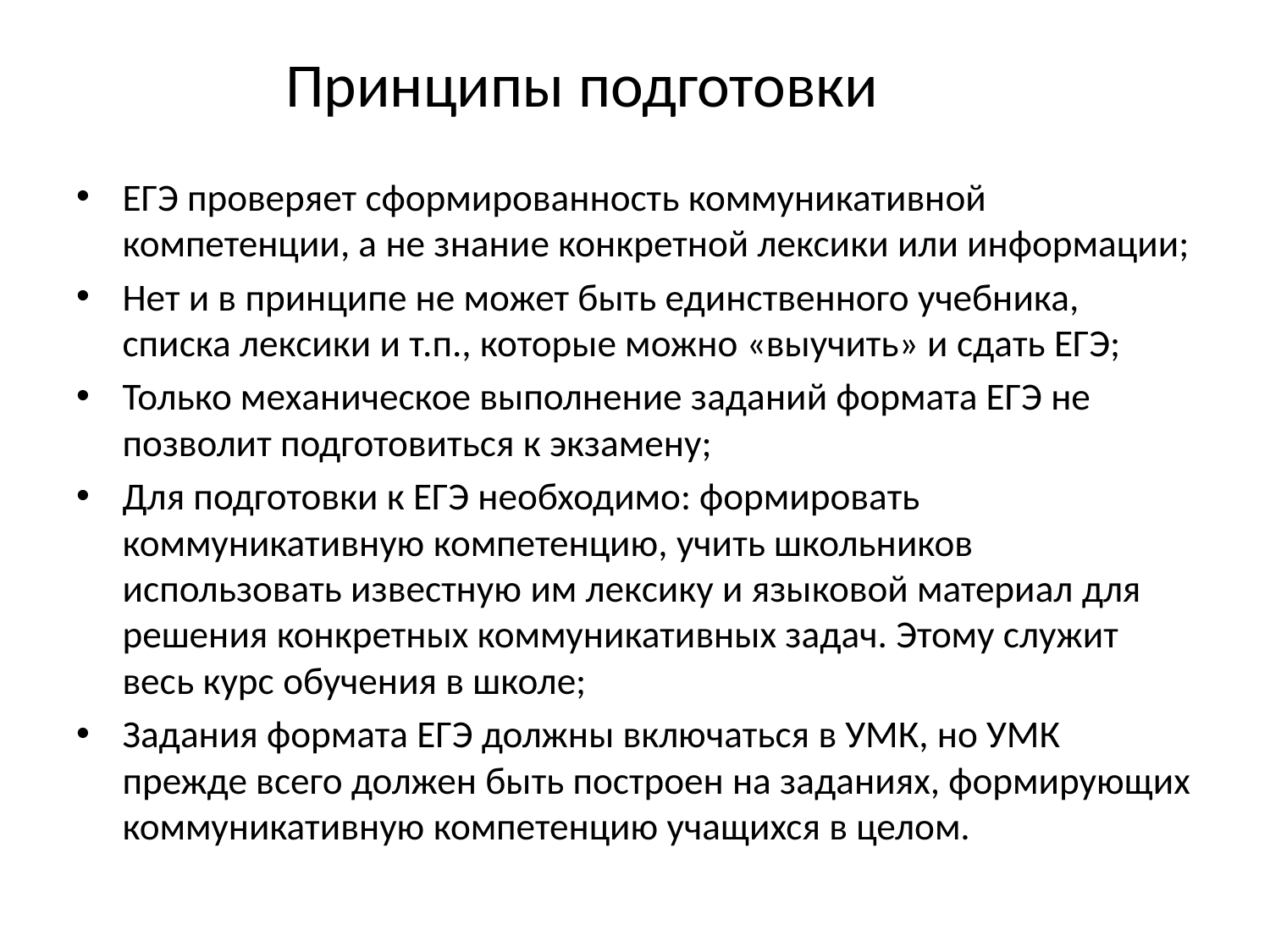

# Принципы подготовки
ЕГЭ проверяет сформированность коммуникативной компетенции, а не знание конкретной лексики или информации;
Нет и в принципе не может быть единственного учебника, списка лексики и т.п., которые можно «выучить» и сдать ЕГЭ;
Только механическое выполнение заданий формата ЕГЭ не позволит подготовиться к экзамену;
Для подготовки к ЕГЭ необходимо: формировать коммуникативную компетенцию, учить школьников использовать известную им лексику и языковой материал для решения конкретных коммуникативных задач. Этому служит весь курс обучения в школе;
Задания формата ЕГЭ должны включаться в УМК, но УМК прежде всего должен быть построен на заданиях, формирующих коммуникативную компетенцию учащихся в целом.